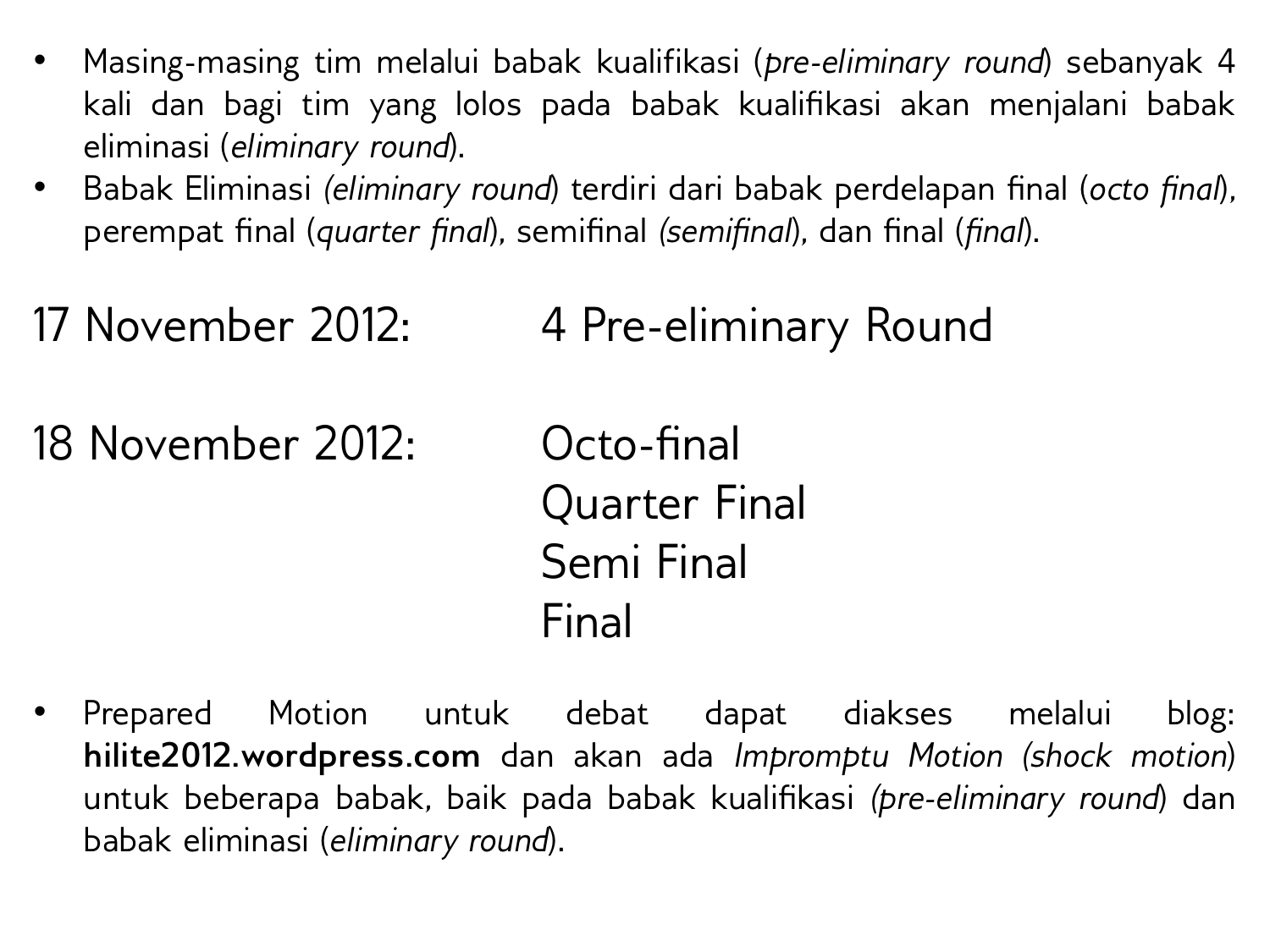

Masing-masing tim melalui babak kualifikasi (pre-eliminary round) sebanyak 4 kali dan bagi tim yang lolos pada babak kualifikasi akan menjalani babak eliminasi (eliminary round).
Babak Eliminasi (eliminary round) terdiri dari babak perdelapan final (octo final), perempat final (quarter final), semifinal (semifinal), dan final (final).

17 November 2012:   	4 Pre-eliminary Round

18 November 2012:   	Octo-final
				Quarter Final
		        		Semi Final
		        		Final

Prepared Motion untuk debat dapat diakses melalui blog: hilite2012.wordpress.com dan akan ada Impromptu Motion (shock motion) untuk beberapa babak, baik pada babak kualifikasi (pre-eliminary round) dan babak eliminasi (eliminary round).